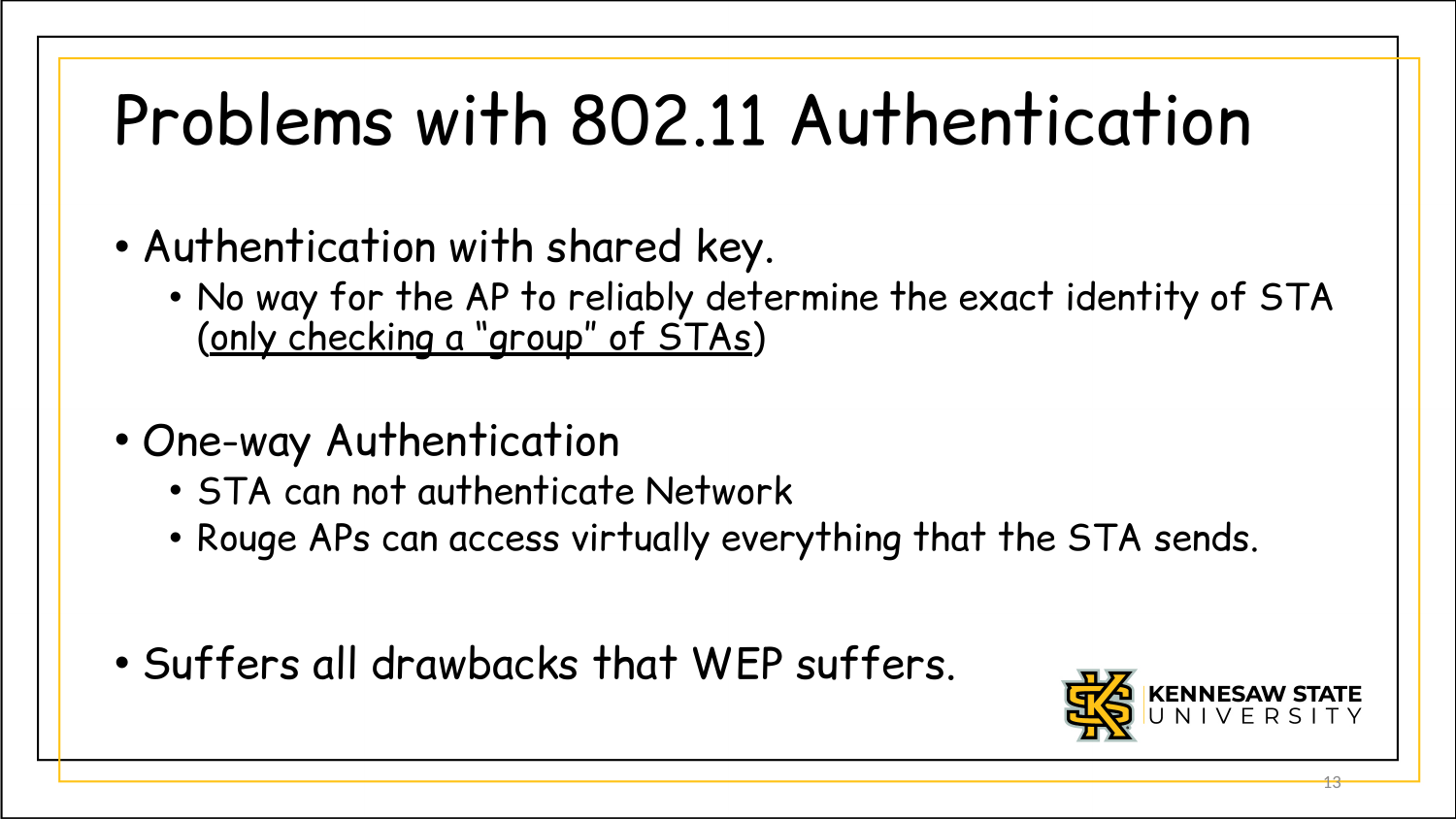

# Problems with 802.11 Authentication
Authentication with shared key.
No way for the AP to reliably determine the exact identity of STA (only checking a “group” of STAs)

One-way Authentication
STA can not authenticate Network
Rouge APs can access virtually everything that the STA sends.

Suffers all drawbacks that WEP suffers.
13